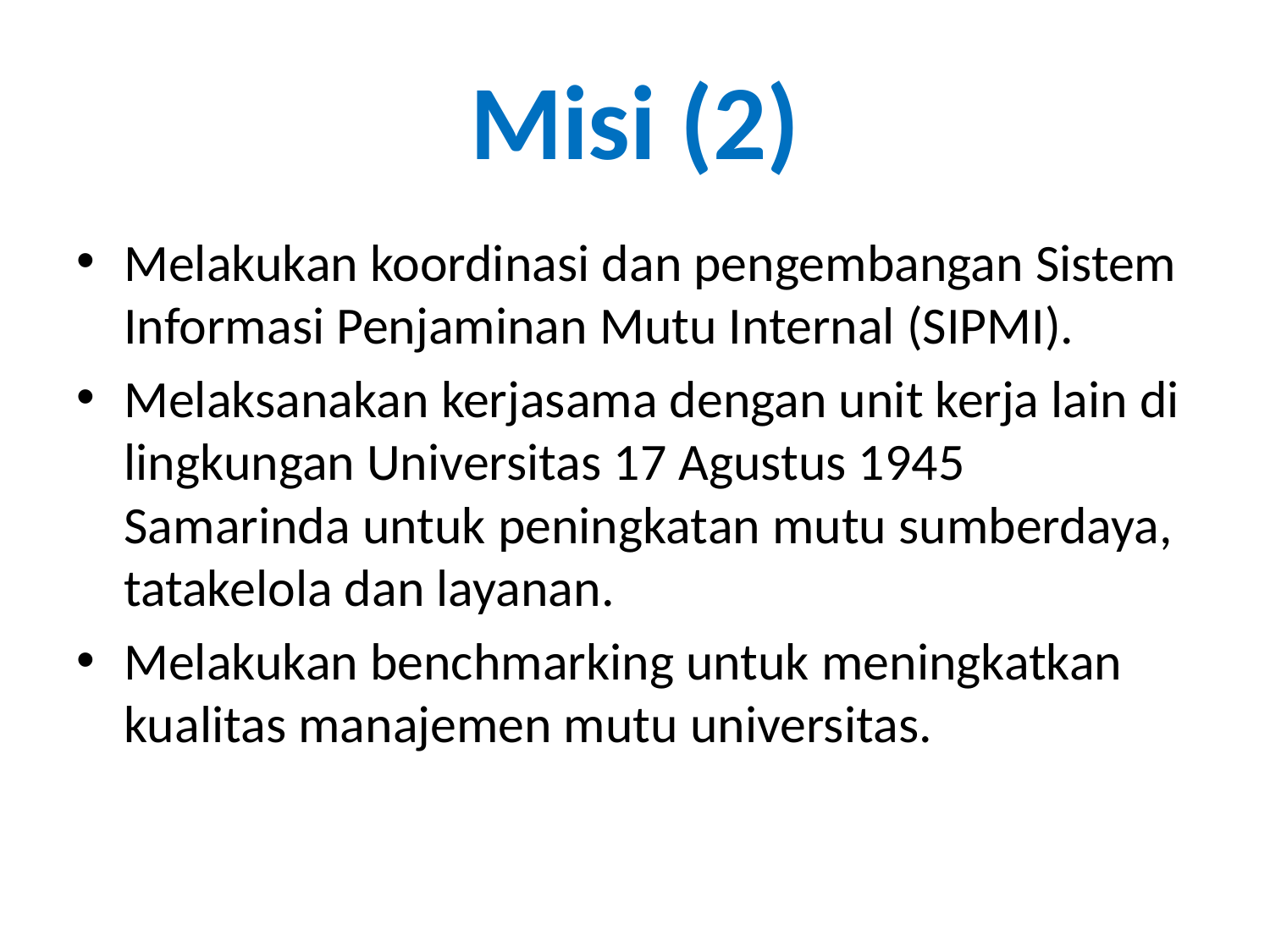

# Misi (2)
Melakukan koordinasi dan pengembangan Sistem Informasi Penjaminan Mutu Internal (SIPMI).
Melaksanakan kerjasama dengan unit kerja lain di lingkungan Universitas 17 Agustus 1945 Samarinda untuk peningkatan mutu sumberdaya, tatakelola dan layanan.
Melakukan benchmarking untuk meningkatkan kualitas manajemen mutu universitas.